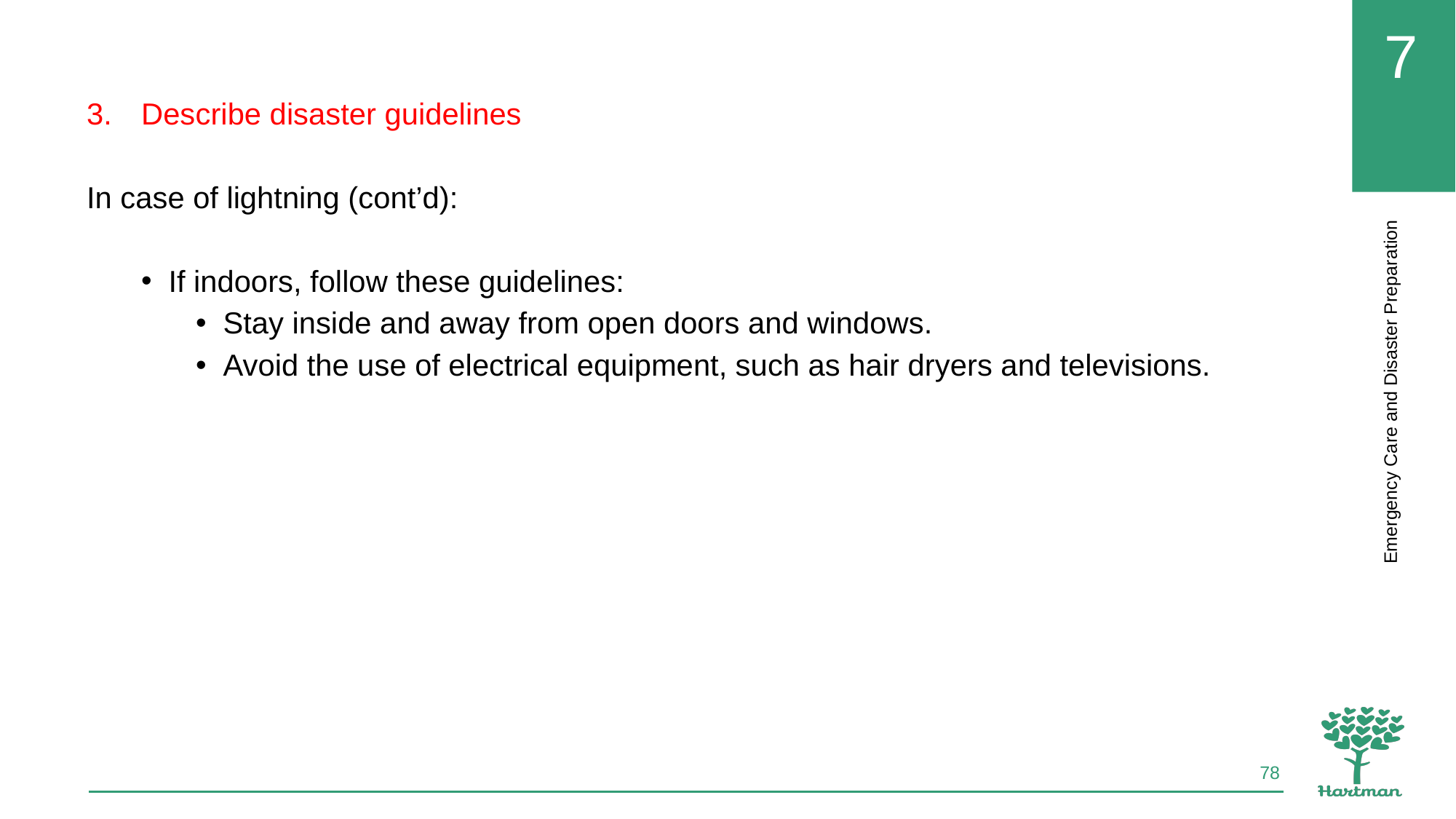

Describe disaster guidelines

In case of lightning (cont’d):

If indoors, follow these guidelines:
Stay inside and away from open doors and windows.
Avoid the use of electrical equipment, such as hair dryers and televisions.

78